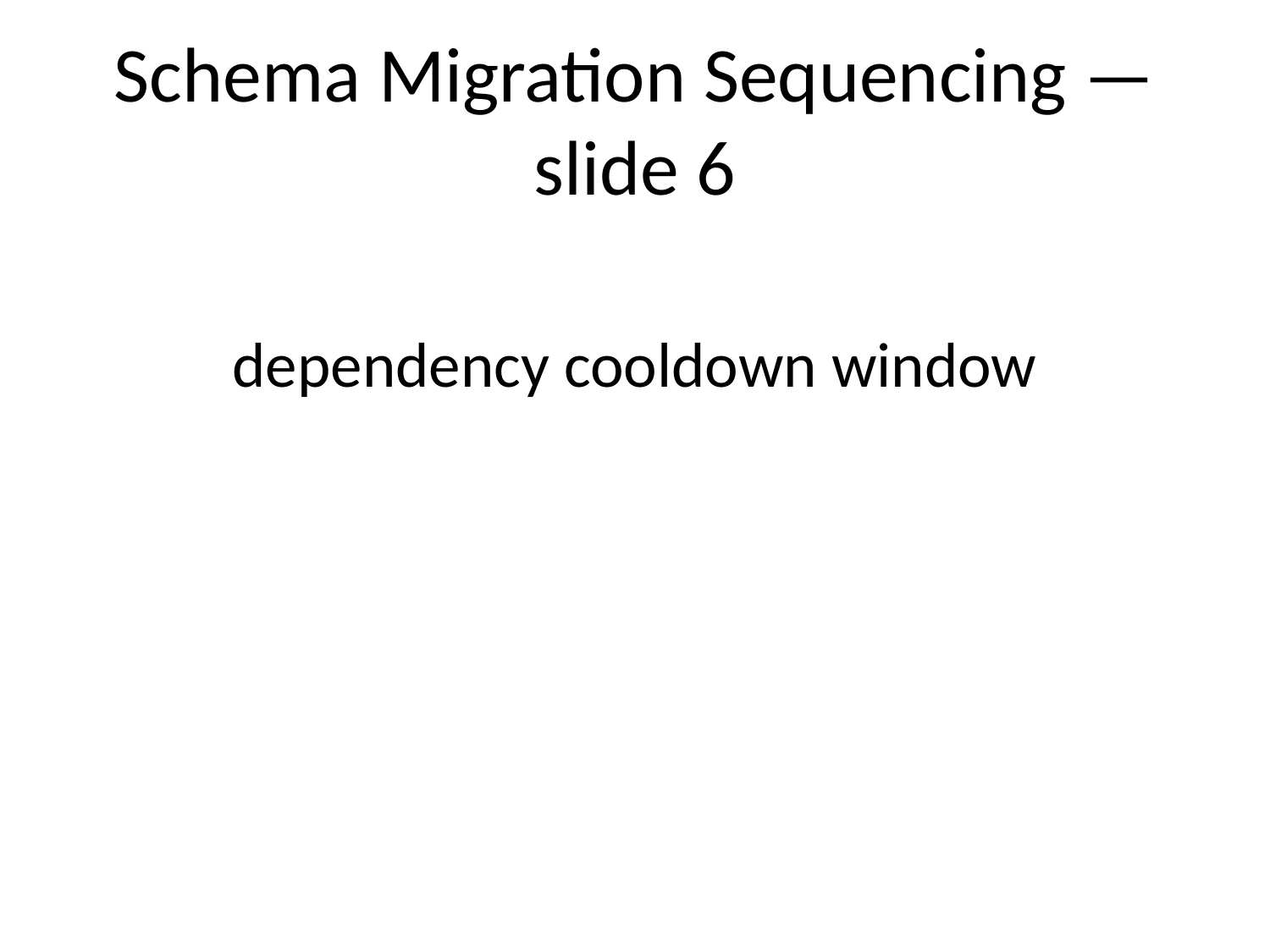

# Schema Migration Sequencing — slide 6
dependency cooldown window